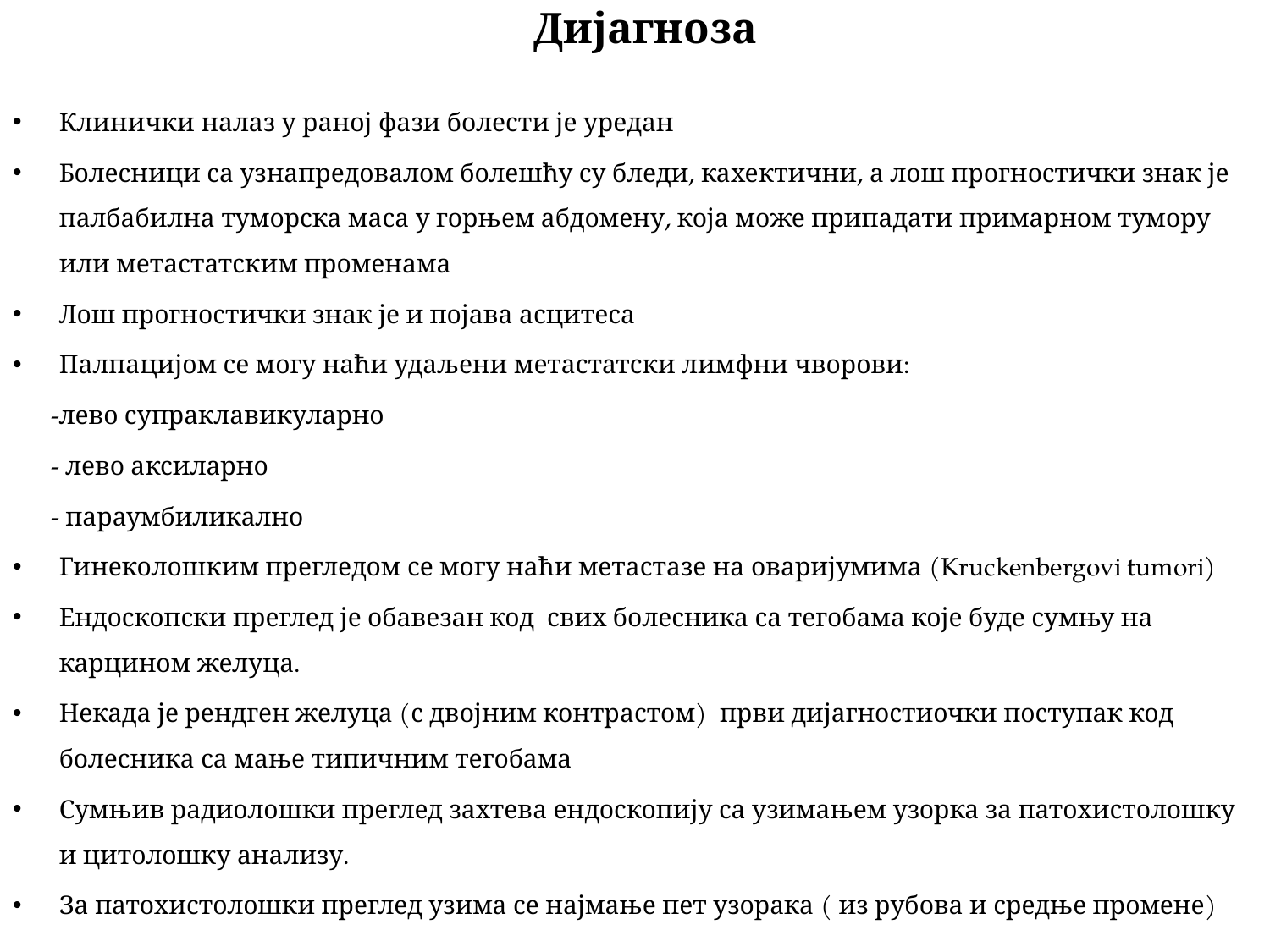

# Дијагноза
Клинички налаз у раној фази болести је уредан
Болесници са узнапредовалом болешћу су бледи, кахектични, а лош прогностички знак је палбабилна туморска маса у горњем абдомену, која може припадати примарном тумору или метастатским променама
Лош прогностички знак је и појава асцитеса
Палпацијом се могу наћи удаљени метастатски лимфни чворови:
      -лево супраклавикуларно
      - лево аксиларно
      - параумбиликално
Гинеколошким прегледом се могу наћи метастазе на оваријумима (Kruckenbergovi tumori)
Ендоскопски преглед је обавезан код  свих болесника са тегобама које буде сумњу на карцином желуца.
Некада је рендген желуца (с двојним контрастом)  први дијагностиочки поступак код болесника са мање типичним тегобама
Сумњив радиолошки преглед захтева ендоскопију са узимањем узорка за патохистолошку и цитолошку анализу.
За патохистолошки преглед узима се најмање пет узорака ( из рубова и средње промене)